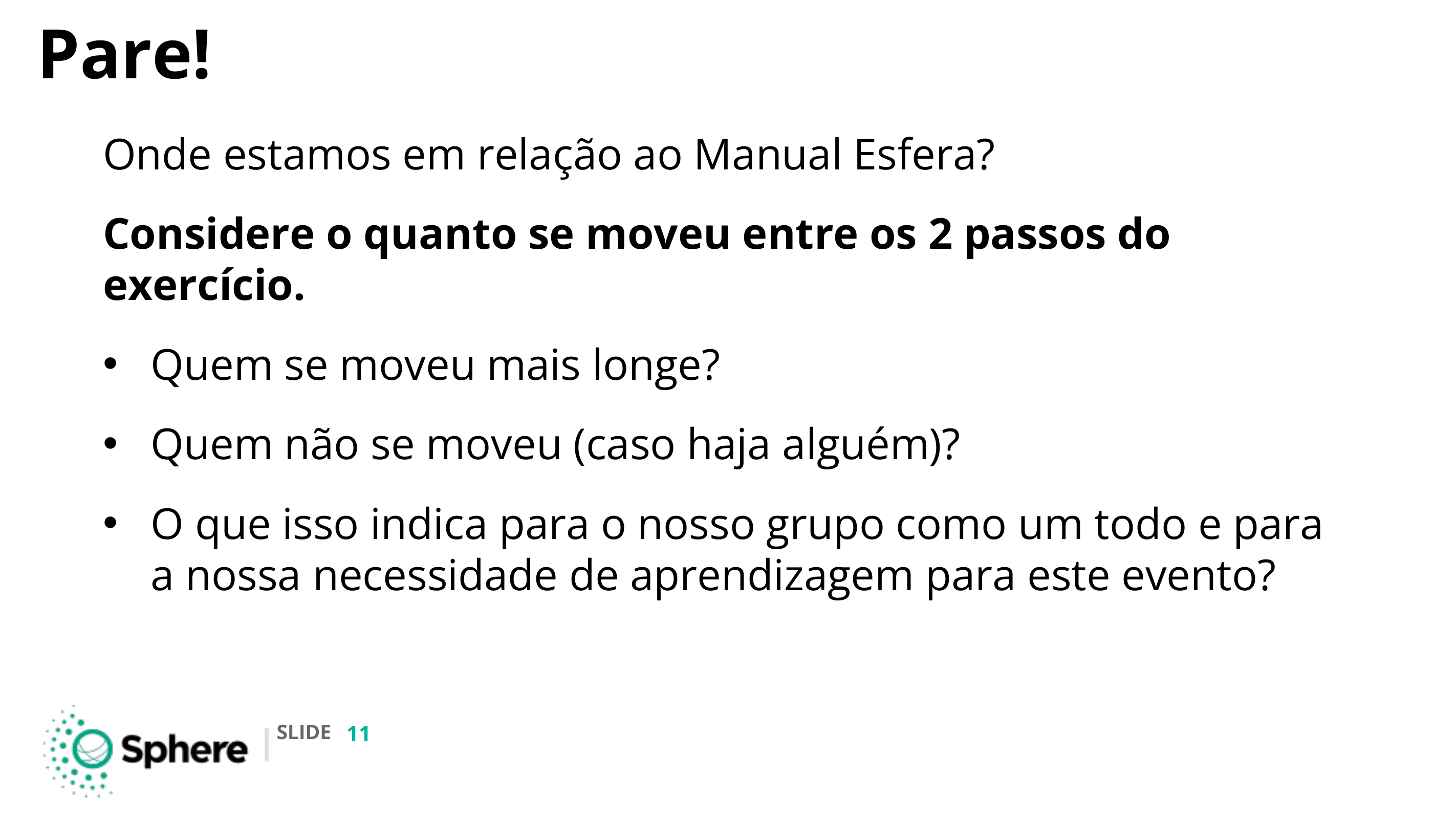

Pare!
Onde estamos em relação ao Manual Esfera?
Considere o quanto se moveu entre os 2 passos do exercício.
Quem se moveu mais longe?
Quem não se moveu (caso haja alguém)?
O que isso indica para o nosso grupo como um todo e para a nossa necessidade de aprendizagem para este evento?
11